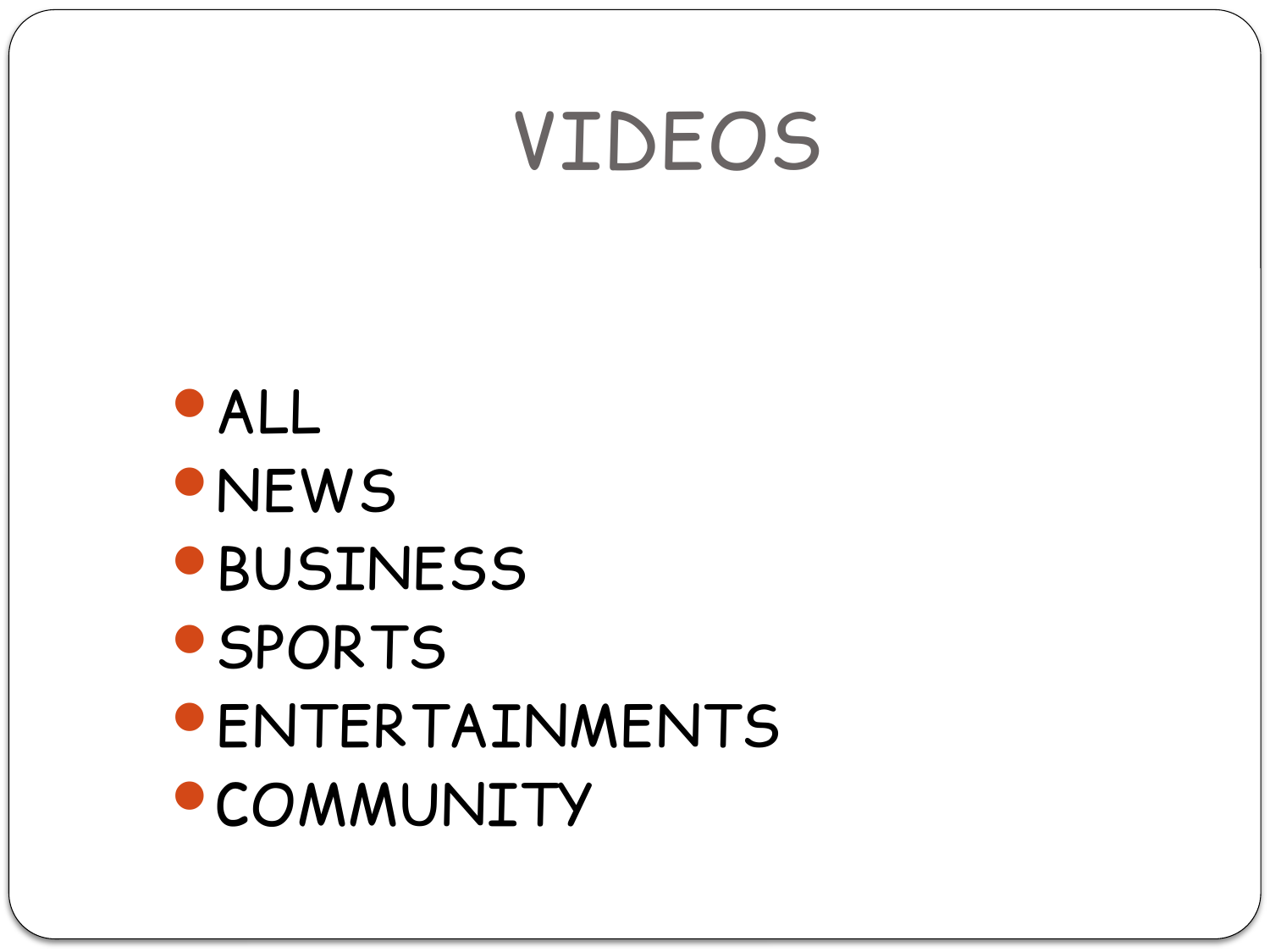

# VIDEOS

ALL
NEWS
BUSINESS
SPORTS
ENTERTAINMENTS
COMMUNITY